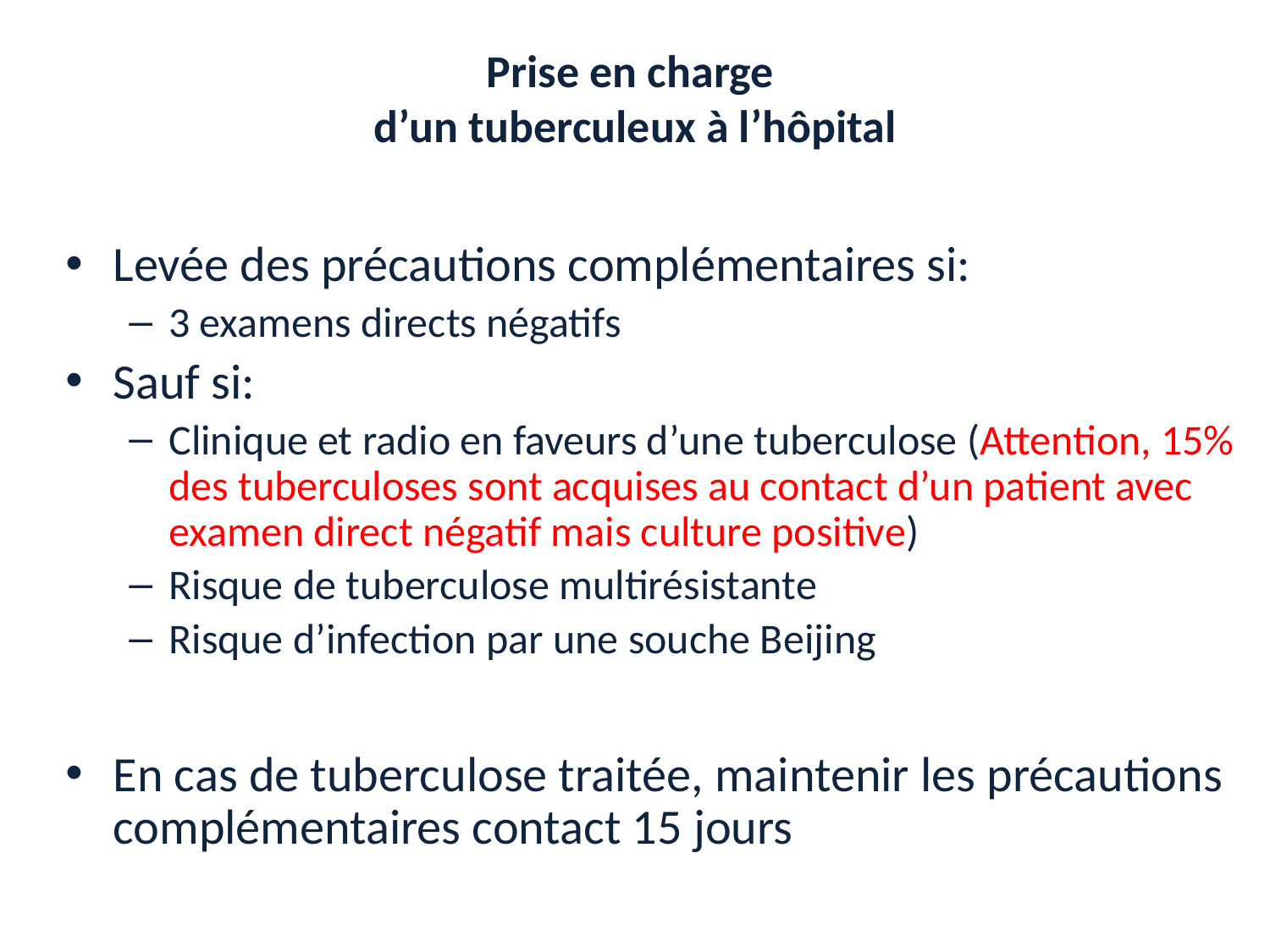

# Prise en charge d’un tuberculeux à l’hôpital
Levée des précautions complémentaires si:
3 examens directs négatifs
Sauf si:
Clinique et radio en faveurs d’une tuberculose (Attention, 15% des tuberculoses sont acquises au contact d’un patient avec examen direct négatif mais culture positive)
Risque de tuberculose multirésistante
Risque d’infection par une souche Beijing

En cas de tuberculose traitée, maintenir les précautions complémentaires contact 15 jours